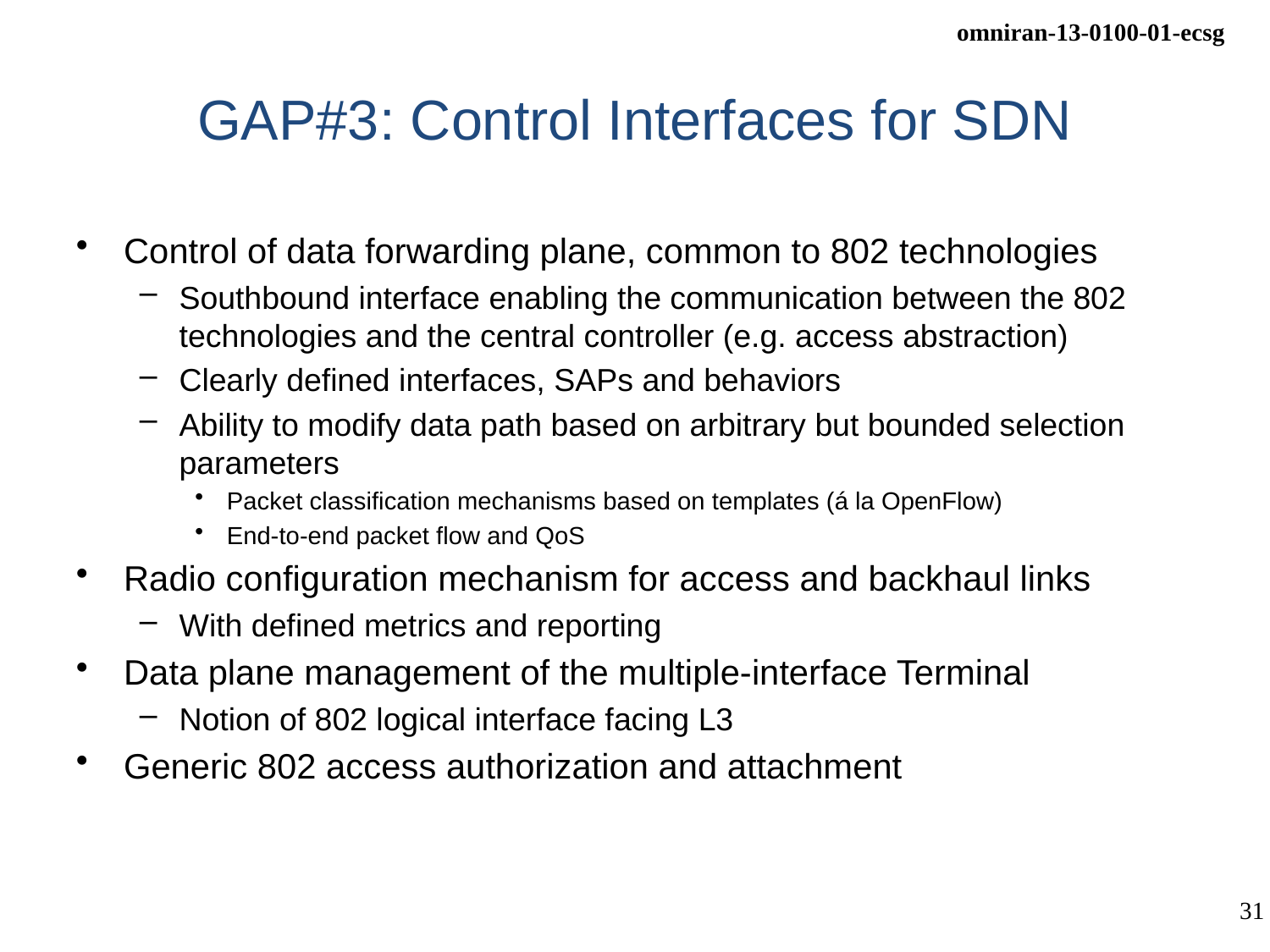

# GAP#3: Control Interfaces for SDN
Control of data forwarding plane, common to 802 technologies
Southbound interface enabling the communication between the 802 technologies and the central controller (e.g. access abstraction)
Clearly defined interfaces, SAPs and behaviors
Ability to modify data path based on arbitrary but bounded selection parameters
Packet classification mechanisms based on templates (á la OpenFlow)
End-to-end packet flow and QoS
Radio configuration mechanism for access and backhaul links
With defined metrics and reporting
Data plane management of the multiple-interface Terminal
Notion of 802 logical interface facing L3
Generic 802 access authorization and attachment